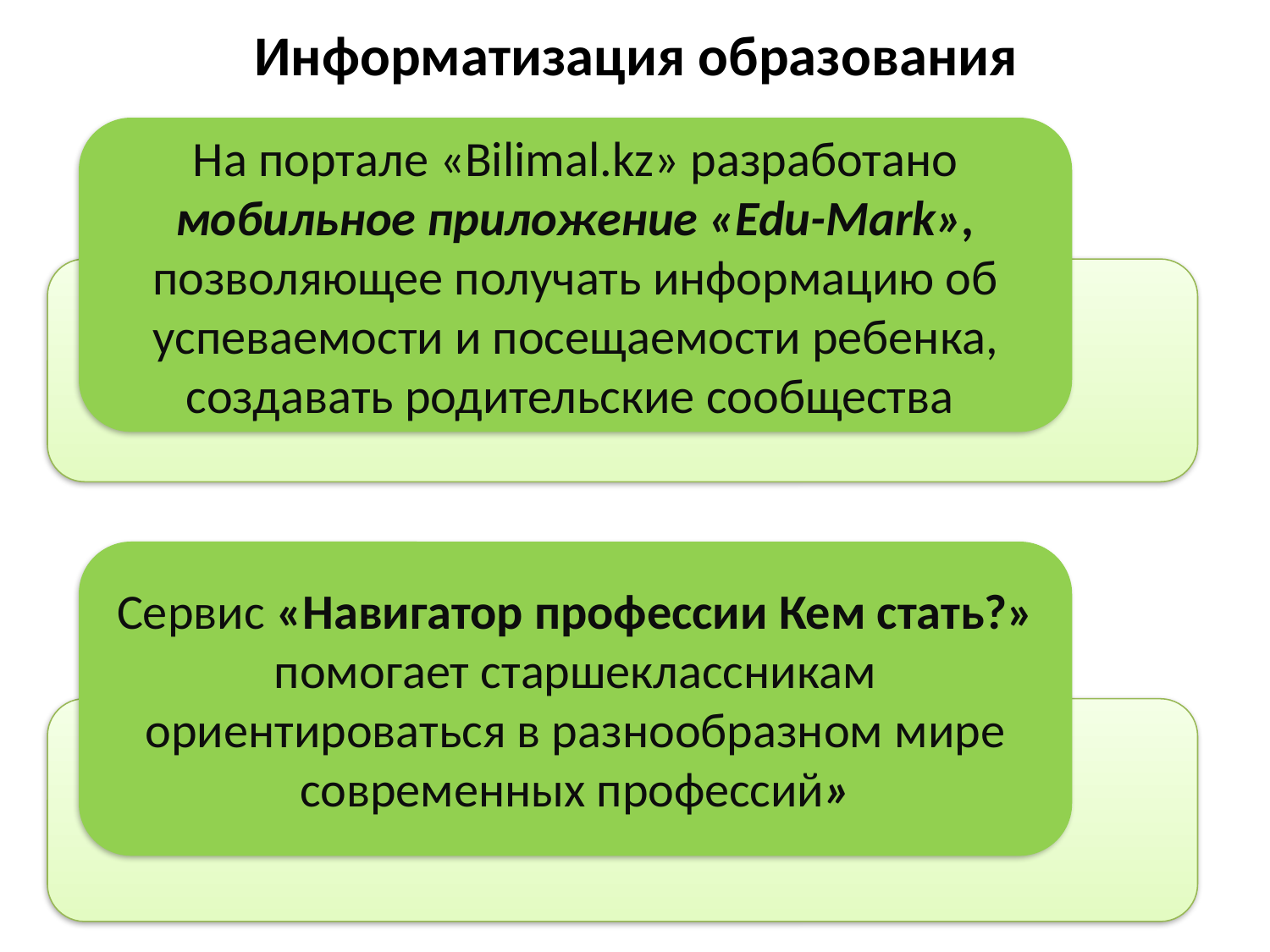

# Информатизация образования
На портале «Bilimal.kz» разработано мобильное приложение «Edu-Mark», позволяющее получать информацию об успеваемости и посещаемости ребенка, создавать родительские сообщества

Сервис «Навигатор профессии Кем стать?» помогает старшеклассникам ориентироваться в разнообразном мире современных профессий»